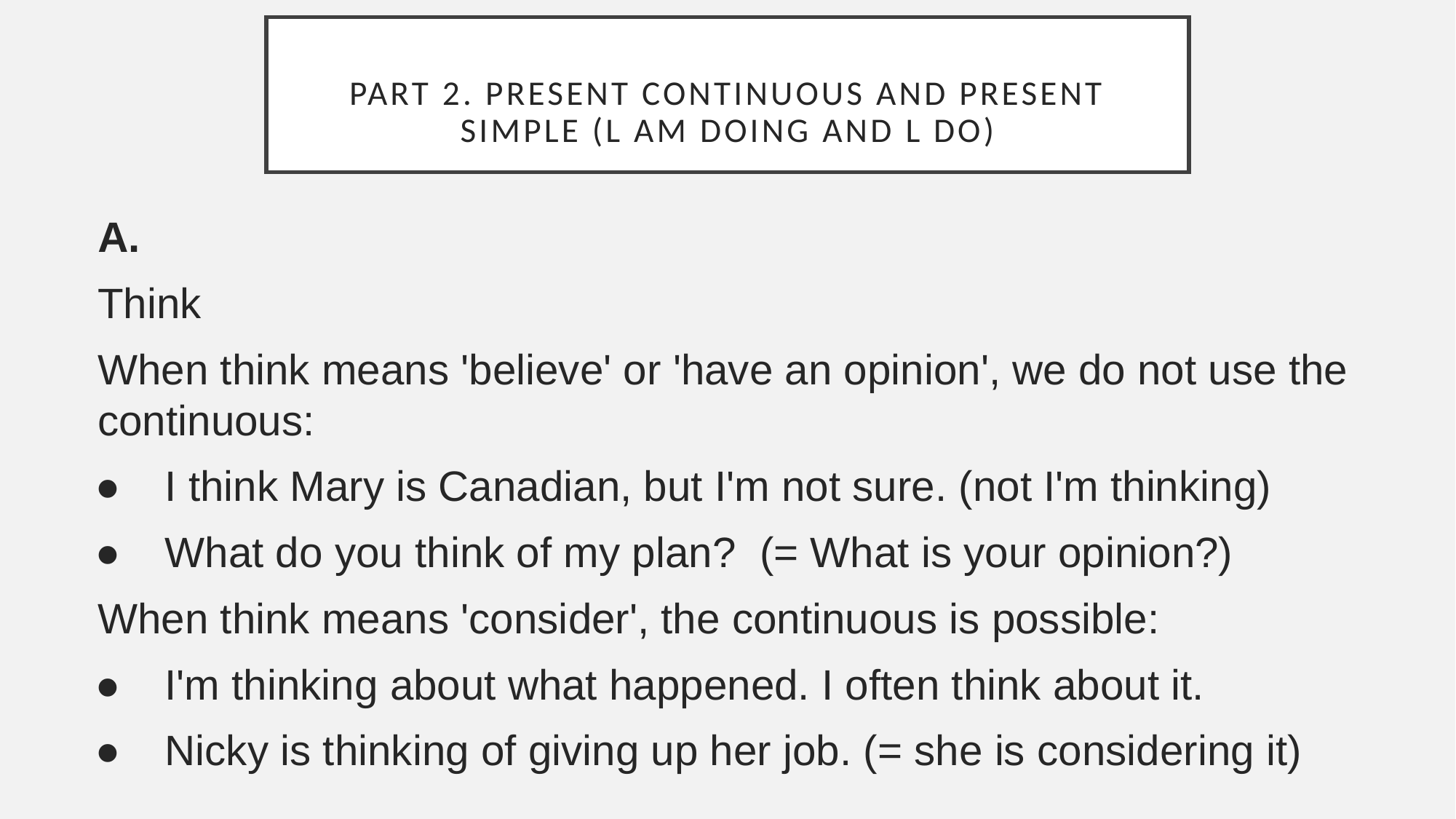

# Part 2. Present continuous and present simple (l am doing and l do)

A.
Think
When think means 'believe' or 'have an opinion', we do not use the continuous:
⦁    I think Mary is Canadian, but I'm not sure. (not I'm thinking)
⦁    What do you think of my plan?  (= What is your opinion?)
When think means 'consider', the continuous is possible:
⦁    I'm thinking about what happened. I often think about it.
⦁    Nicky is thinking of giving up her job. (= she is considering it)